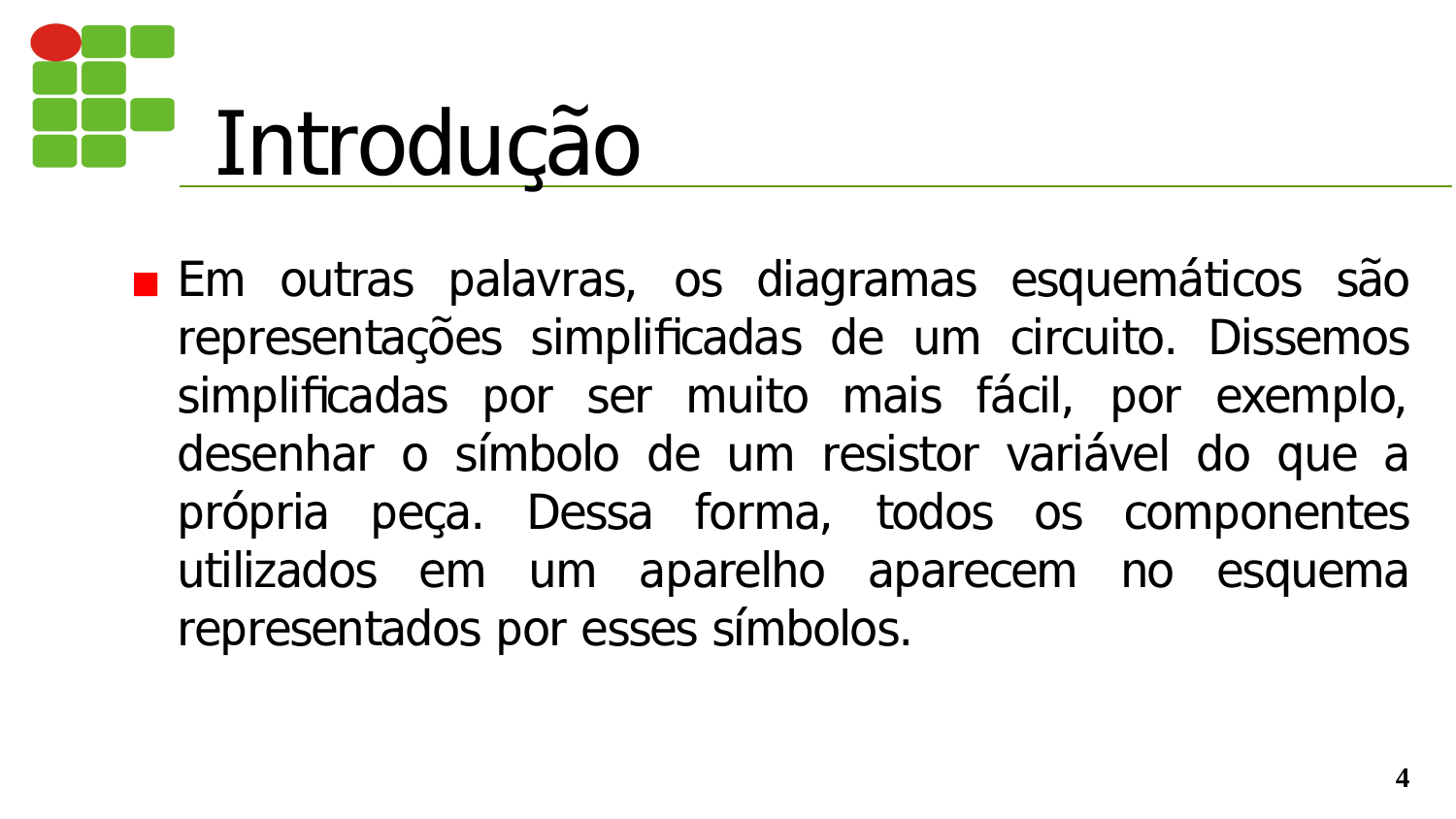

# Introdução
Em outras palavras, os diagramas esquemáticos são representações simplificadas de um circuito. Dissemos simplificadas por ser muito mais fácil, por exemplo, desenhar o símbolo de um resistor variável do que a própria peça. Dessa forma, todos os componentes utilizados em um aparelho aparecem no esquema representados por esses símbolos.
4